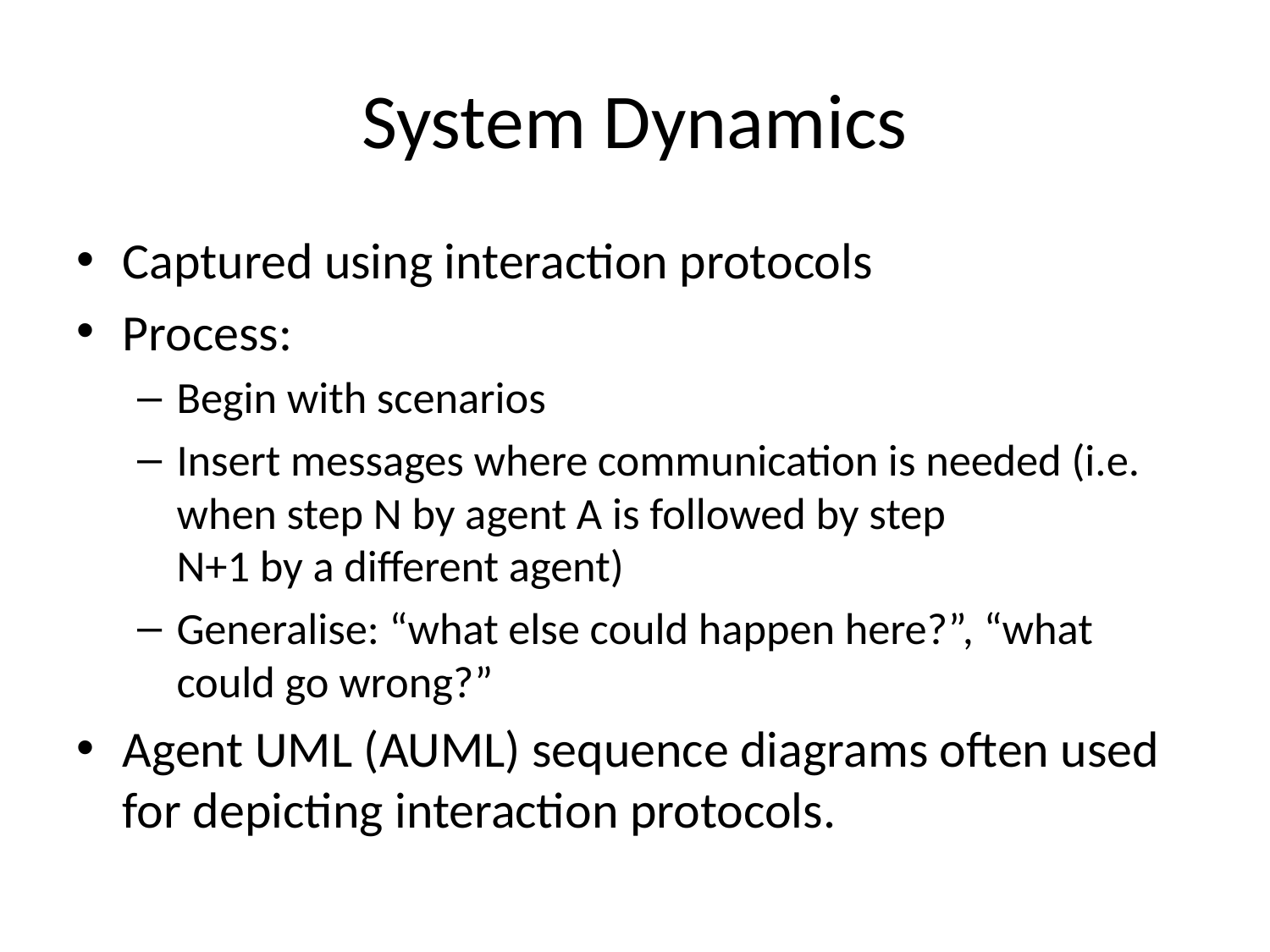

# System Dynamics
Captured using interaction protocols
Process:
Begin with scenarios
Insert messages where communication is needed (i.e. when step N by agent A is followed by step
N+1 by a different agent)
Generalise: “what else could happen here?”, “what could go wrong?”
Agent UML (AUML) sequence diagrams often used for depicting interaction protocols.